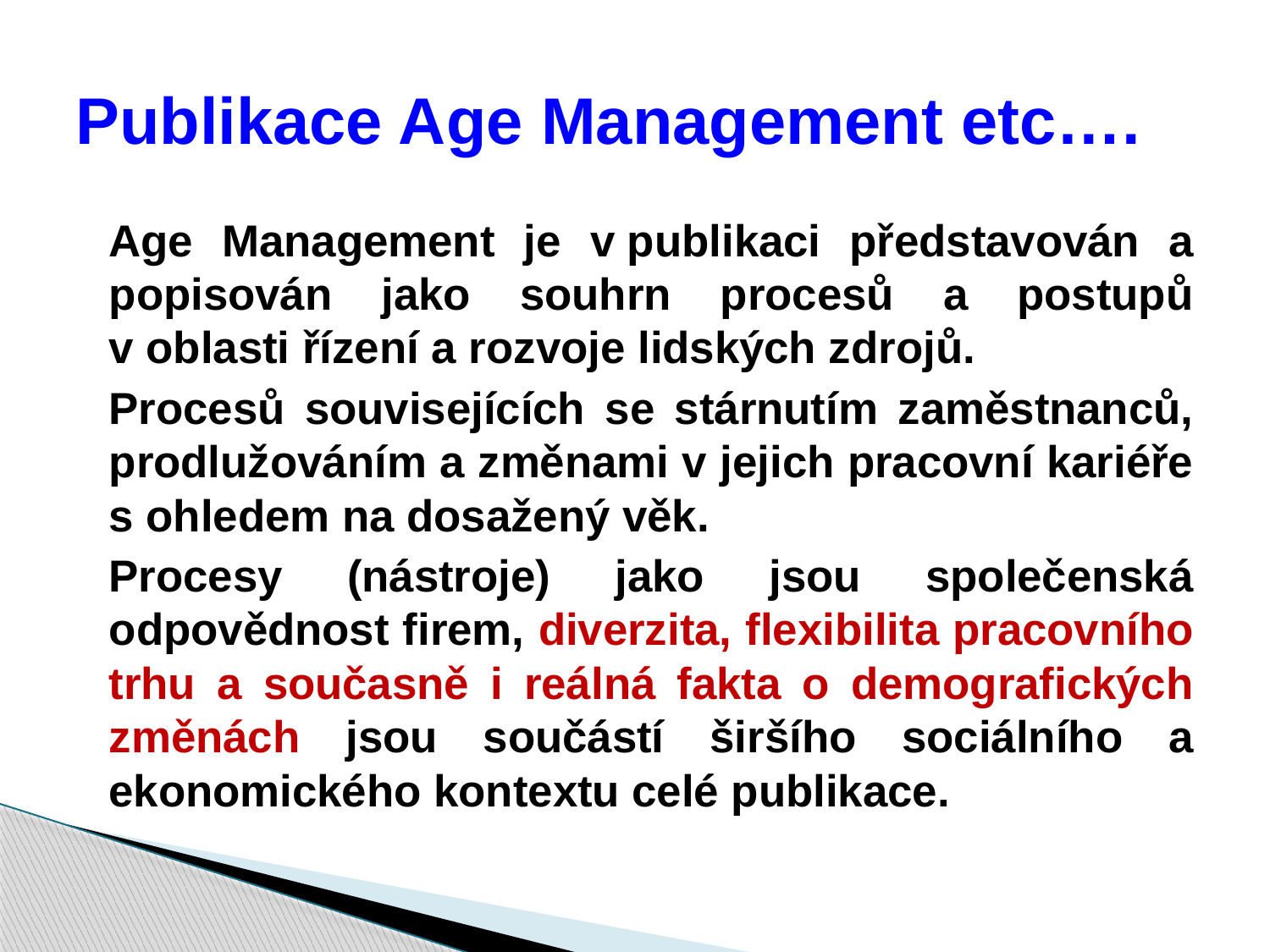

# Publikace Age Management etc….
	Age Management je v publikaci představován a popisován jako souhrn procesů a postupů v oblasti řízení a rozvoje lidských zdrojů.
	Procesů souvisejících se stárnutím zaměstnanců, prodlužováním a změnami v jejich pracovní kariéře s ohledem na dosažený věk.
	Procesy (nástroje) jako jsou společenská odpovědnost firem, diverzita, flexibilita pracovního trhu a současně i reálná fakta o demografických změnách jsou součástí širšího sociálního a ekonomického kontextu celé publikace.